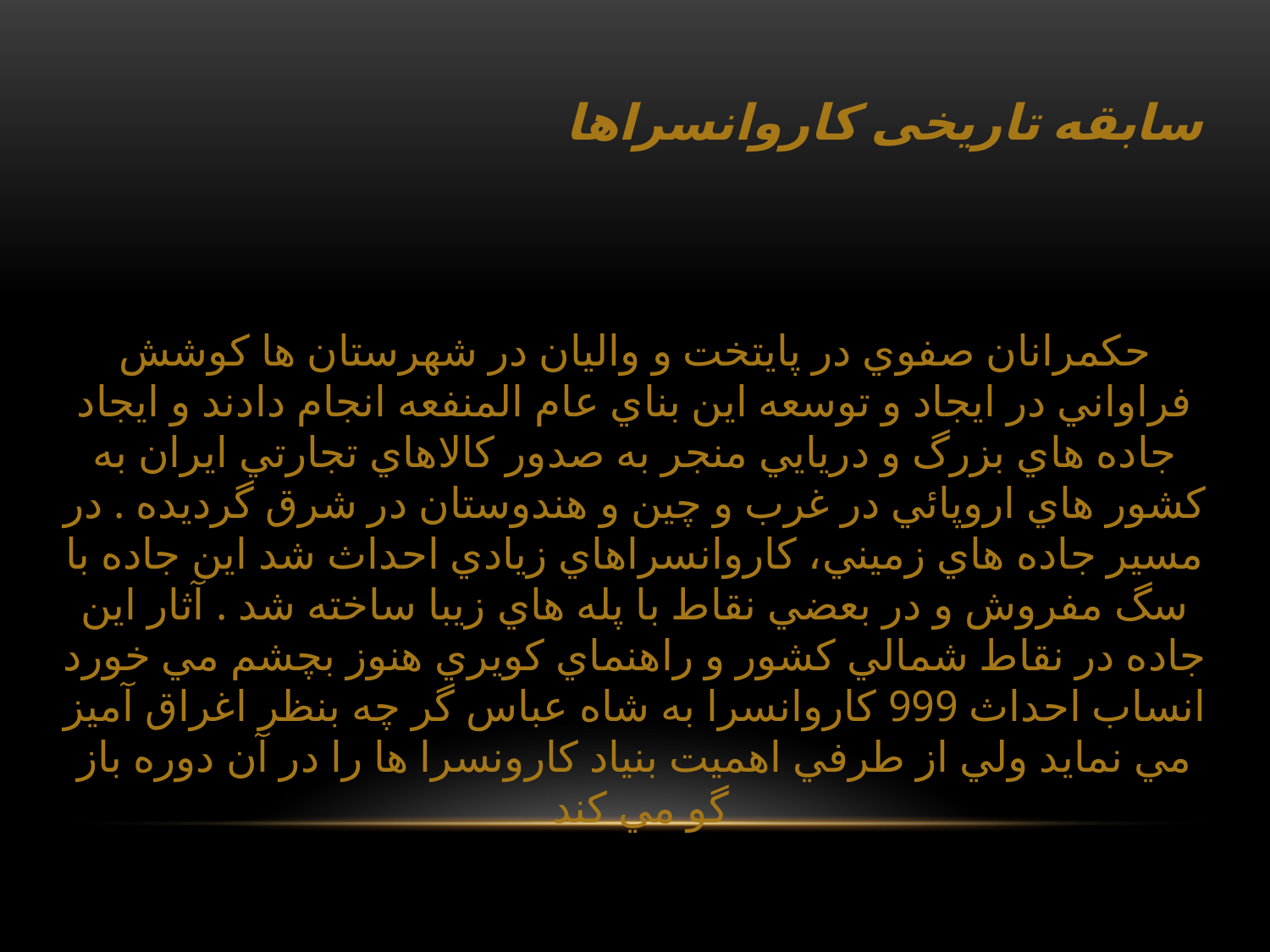

سابقه تاریخی کاروانسراها
حكمرانان صفوي در پايتخت و واليان در شهرستان ها كوشش فراواني در ايجاد و توسعه اين بناي عام المنفعه انجام دادند و ايجاد جاده هاي بزرگ و دريايي منجر به صدور كالاهاي تجارتي ايران به كشور هاي اروپائي در غرب و چين و هندوستان در شرق گرديده . در مسير جاده هاي زميني، كاروانسراهاي زيادي احداث شد اين جاده با سگ مفروش و در بعضي نقاط با پله هاي زيبا ساخته شد . آثار اين جاده در نقاط شمالي كشور و راهنماي كويري هنوز بچشم مي خورد انساب احداث 999 كاروانسرا به شاه عباس گر چه بنظر اغراق آميز مي نمايد ولي از طرفي اهميت بنياد كارونسرا ها را در آن دوره باز گو مي كند